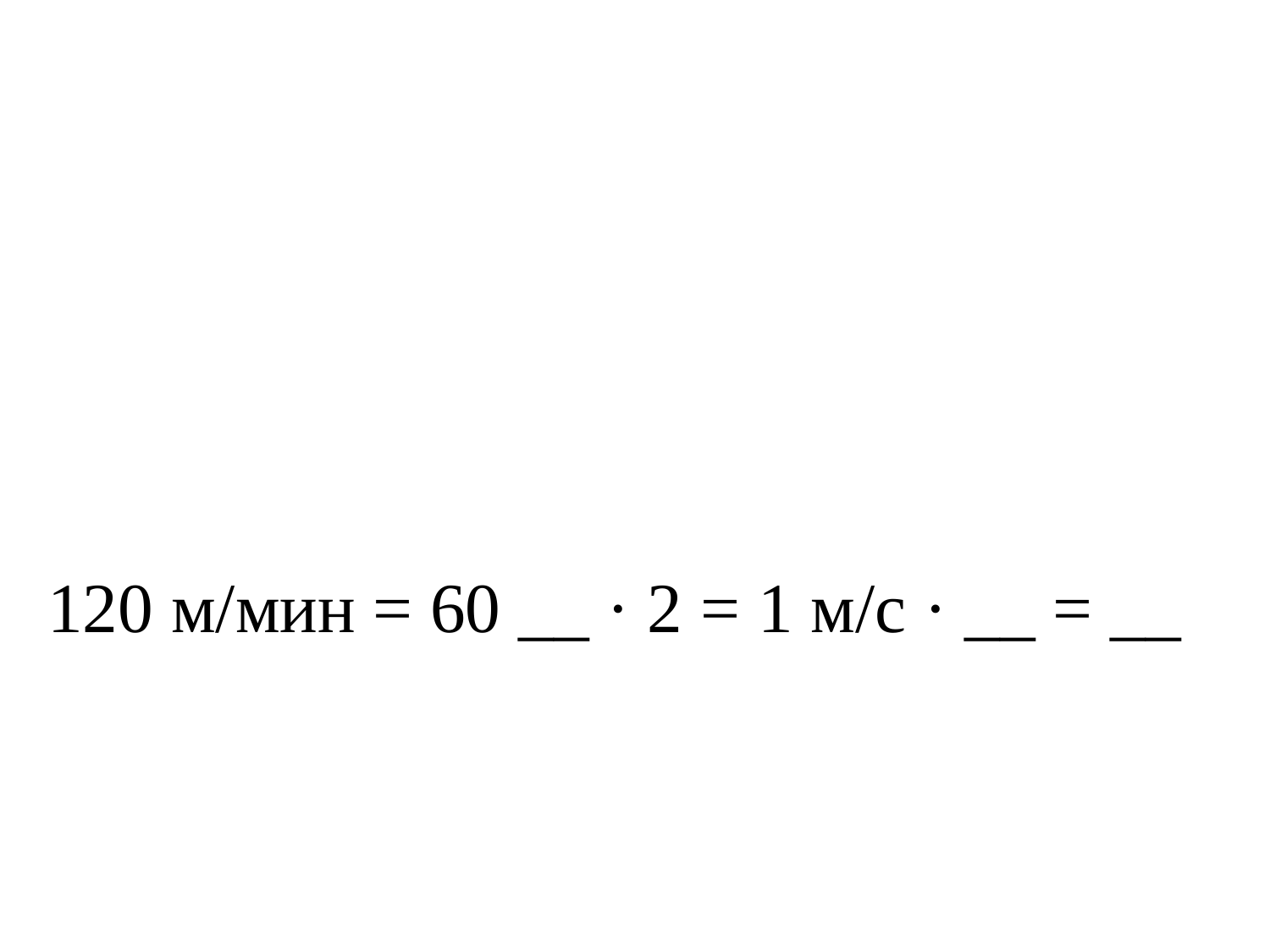

120 м/мин = 60 __ · 2 = 1 м/с · __ = __